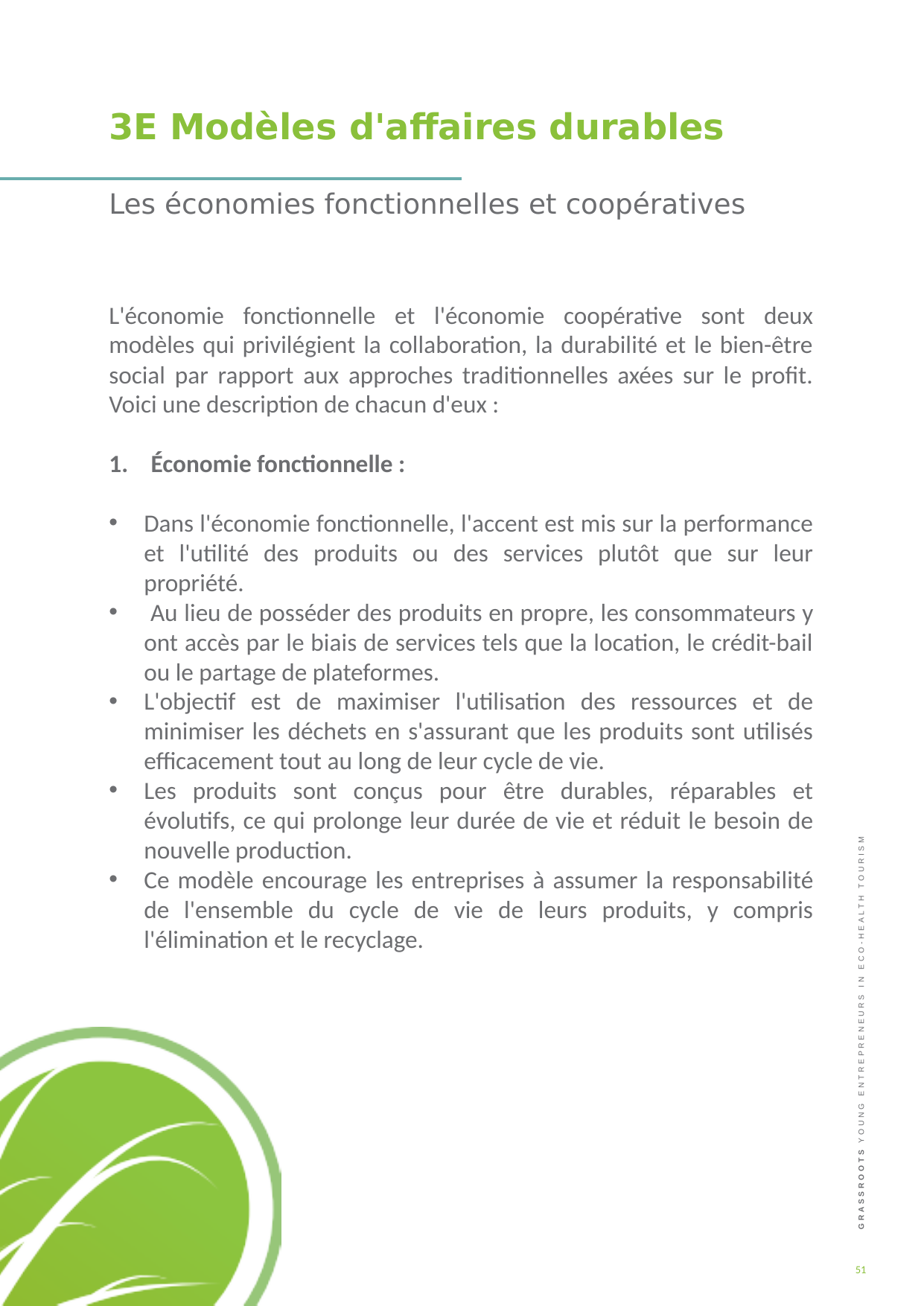

3E Modèles d'affaires durables
Les économies fonctionnelles et coopératives
L'économie fonctionnelle et l'économie coopérative sont deux modèles qui privilégient la collaboration, la durabilité et le bien-être social par rapport aux approches traditionnelles axées sur le profit. Voici une description de chacun d'eux :

Économie fonctionnelle :

Dans l'économie fonctionnelle, l'accent est mis sur la performance et l'utilité des produits ou des services plutôt que sur leur propriété.
 Au lieu de posséder des produits en propre, les consommateurs y ont accès par le biais de services tels que la location, le crédit-bail ou le partage de plateformes.
L'objectif est de maximiser l'utilisation des ressources et de minimiser les déchets en s'assurant que les produits sont utilisés efficacement tout au long de leur cycle de vie.
Les produits sont conçus pour être durables, réparables et évolutifs, ce qui prolonge leur durée de vie et réduit le besoin de nouvelle production.
Ce modèle encourage les entreprises à assumer la responsabilité de l'ensemble du cycle de vie de leurs produits, y compris l'élimination et le recyclage.

51